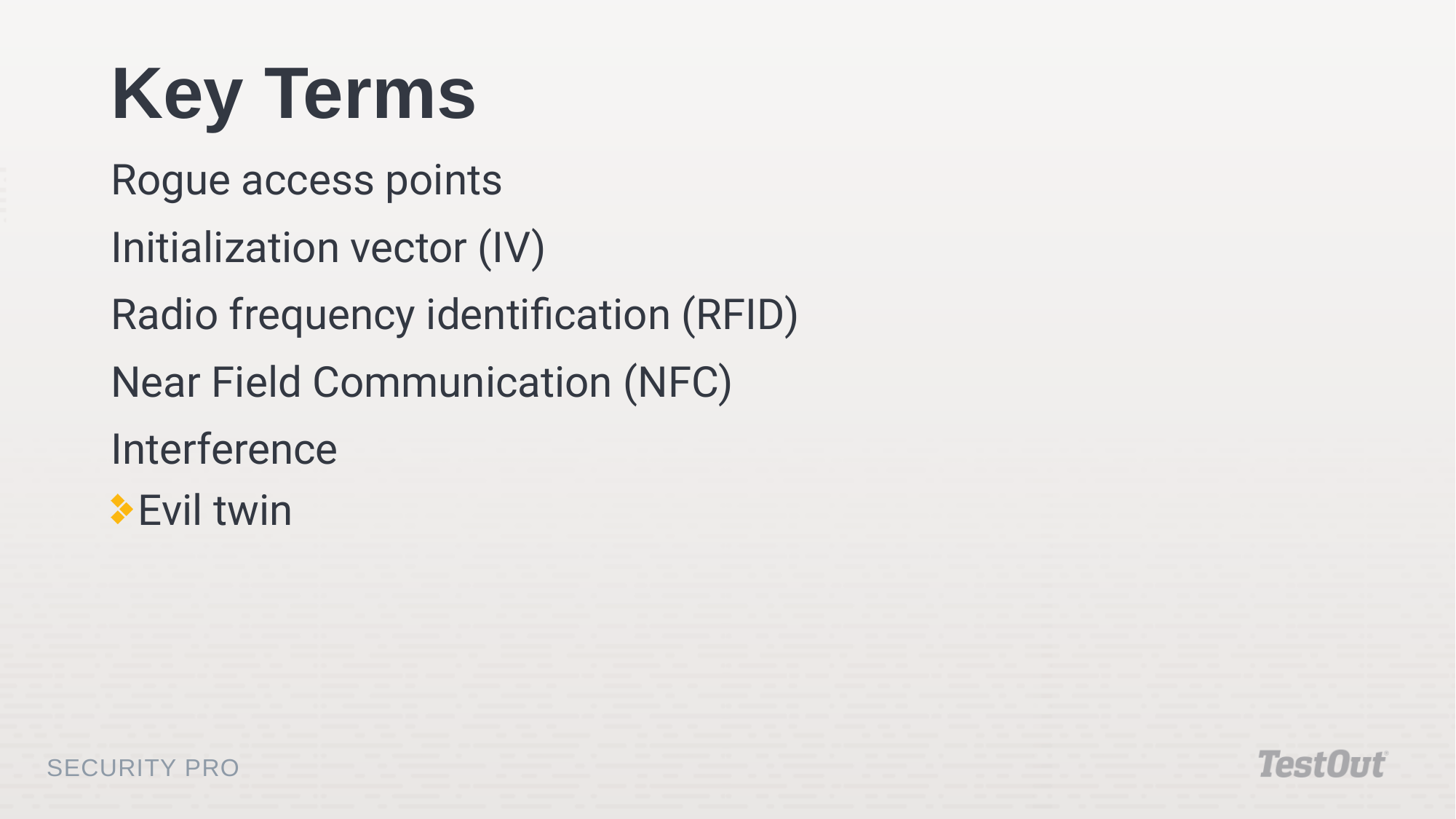

# Key Terms
Rogue access points
Initialization vector (IV)
Radio frequency identification (RFID)
Near Field Communication (NFC)
Interference
Evil twin
Security Pro